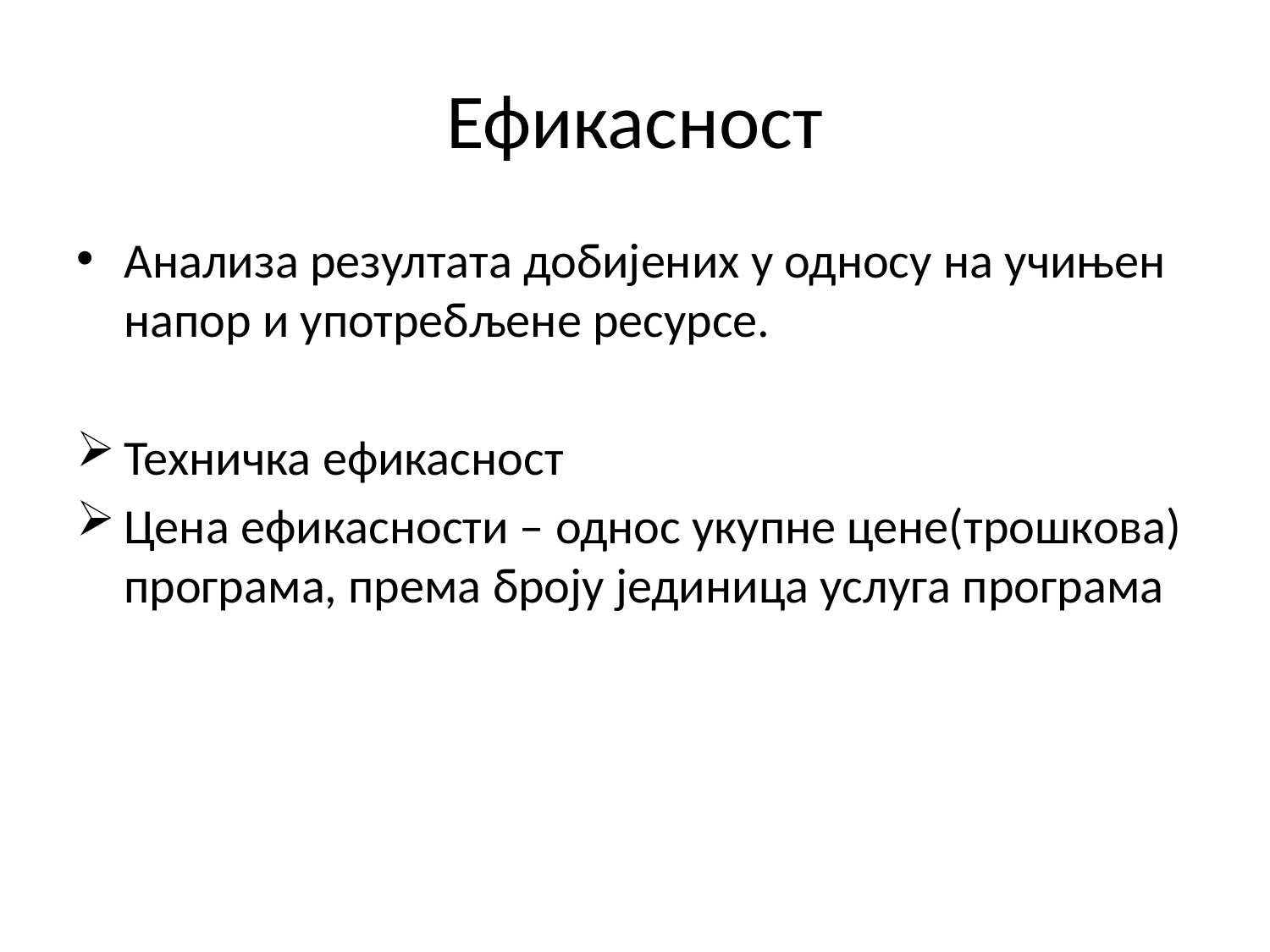

# Ефикасност
Анализа резултата добијених у односу на учињен напор и употребљене ресурсе.

Техничка ефикасност
Цена ефикасности – однос укупне цене(трошкова) програма, према броју јединица услуга програма